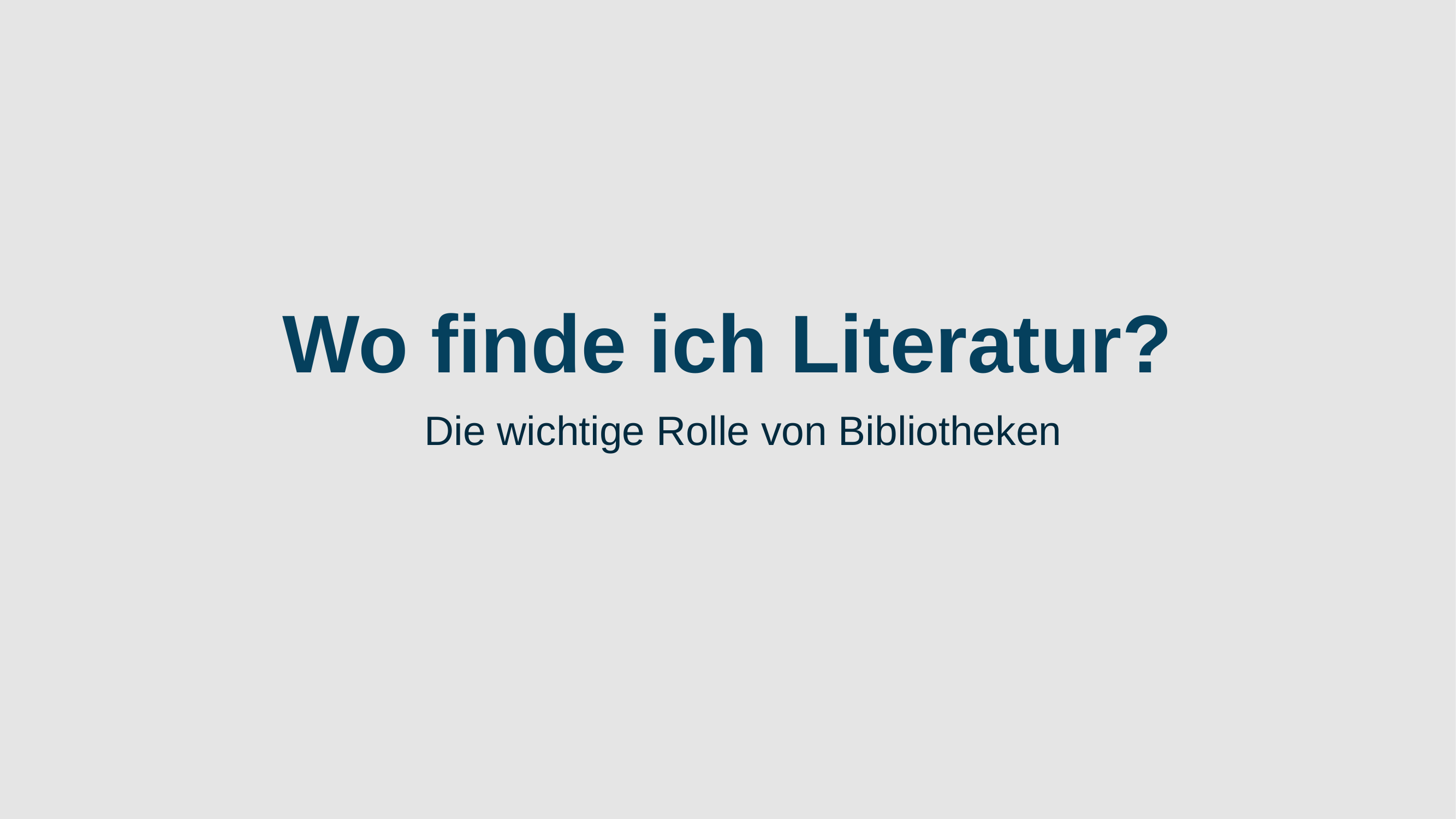

# Wo finde ich Literatur?
Die wichtige Rolle von Bibliotheken